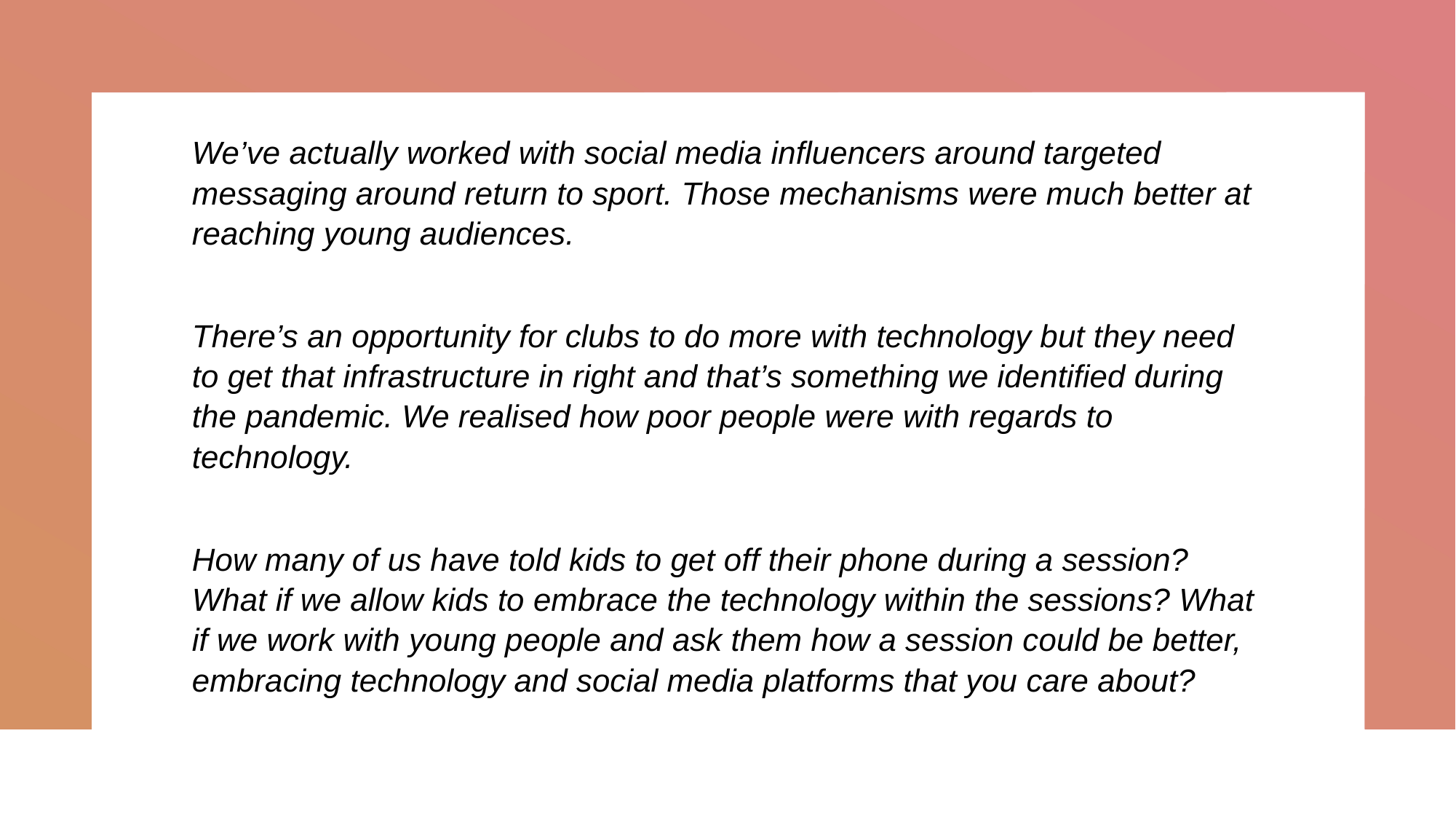

We’ve actually worked with social media influencers around targeted messaging around return to sport. Those mechanisms were much better at reaching young audiences.

There’s an opportunity for clubs to do more with technology but they need to get that infrastructure in right and that’s something we identified during the pandemic. We realised how poor people were with regards to technology.

How many of us have told kids to get off their phone during a session? What if we allow kids to embrace the technology within the sessions? What if we work with young people and ask them how a session could be better, embracing technology and social media platforms that you care about?